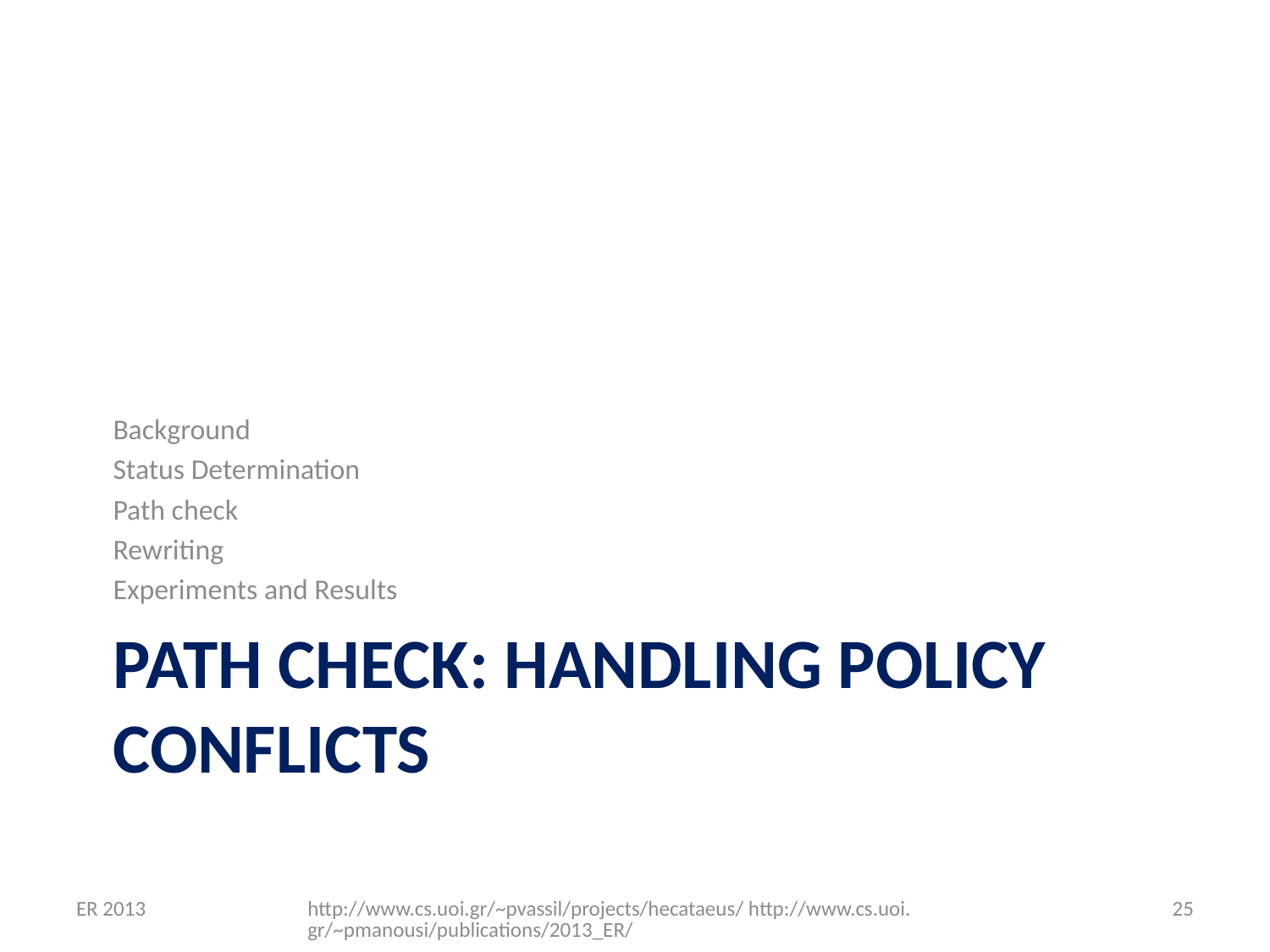

Background
Status Determination
Path check
Rewriting
Experiments and Results
# Path Check: handling policy conflicts
ER 2013
http://www.cs.uoi.gr/~pvassil/projects/hecataeus/ http://www.cs.uoi.gr/~pmanousi/publications/2013_ER/
25